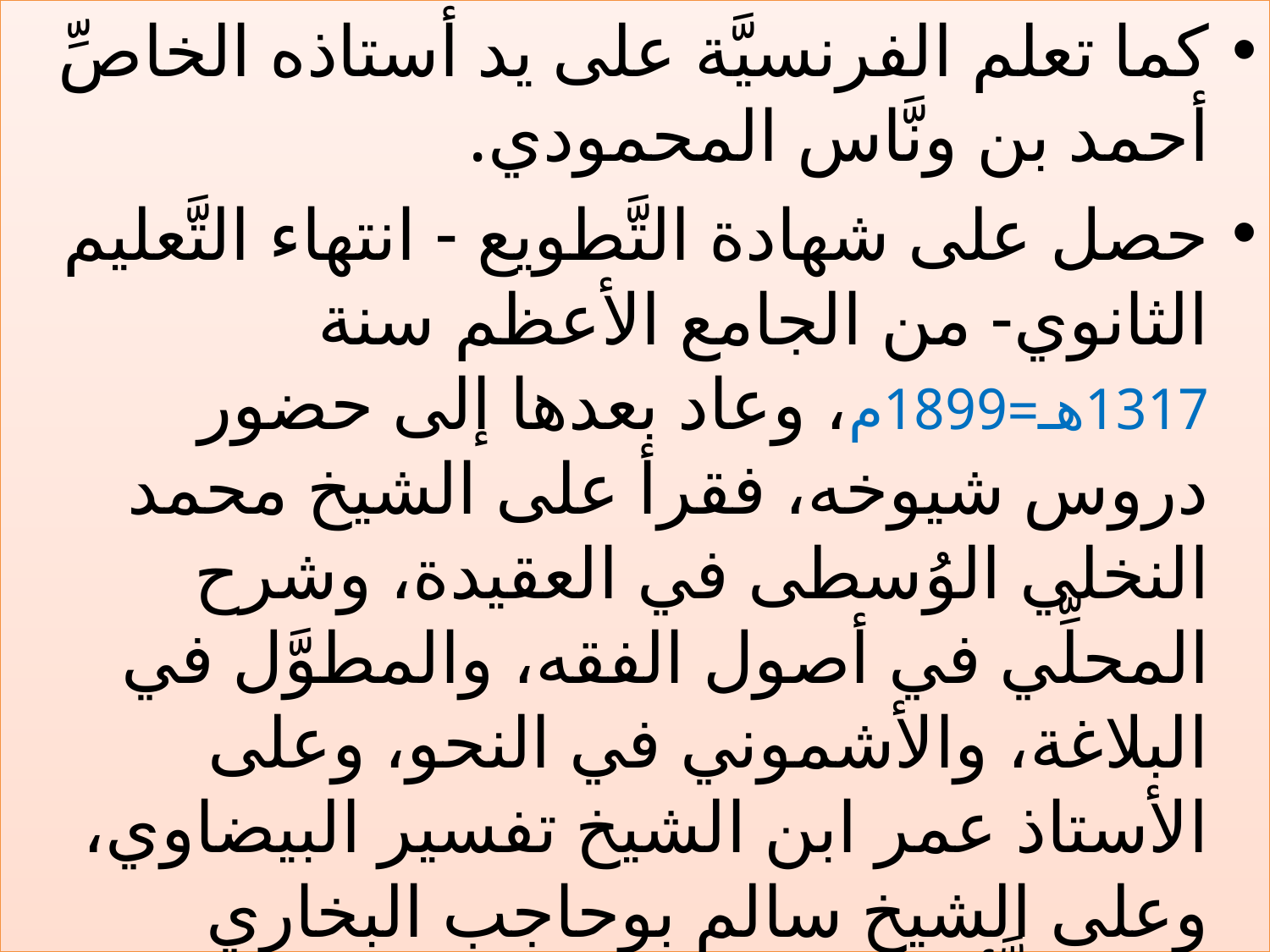

كما تعلم الفرنسيَّة على يد أستاذه الخاصِّ أحمد بن ونَّاس المحمودي.
حصل على شهادة التَّطويع - انتهاء التَّعليم الثانوي- من الجامع الأعظم سنة 1317هـ=1899م، وعاد بعدها إلى حضور دروس شيوخه، فقرأ على الشيخ محمد النخلي الوُسطى في العقيدة، وشرح المحلِّي في أصول الفقه، والمطوَّل في البلاغة، والأشموني في النحو، وعلى الأستاذ عمر ابن الشيخ تفسير البيضاوي، وعلى الشيخ سالم بوحاجب البخاري والموطَّأ بشرحيهما.